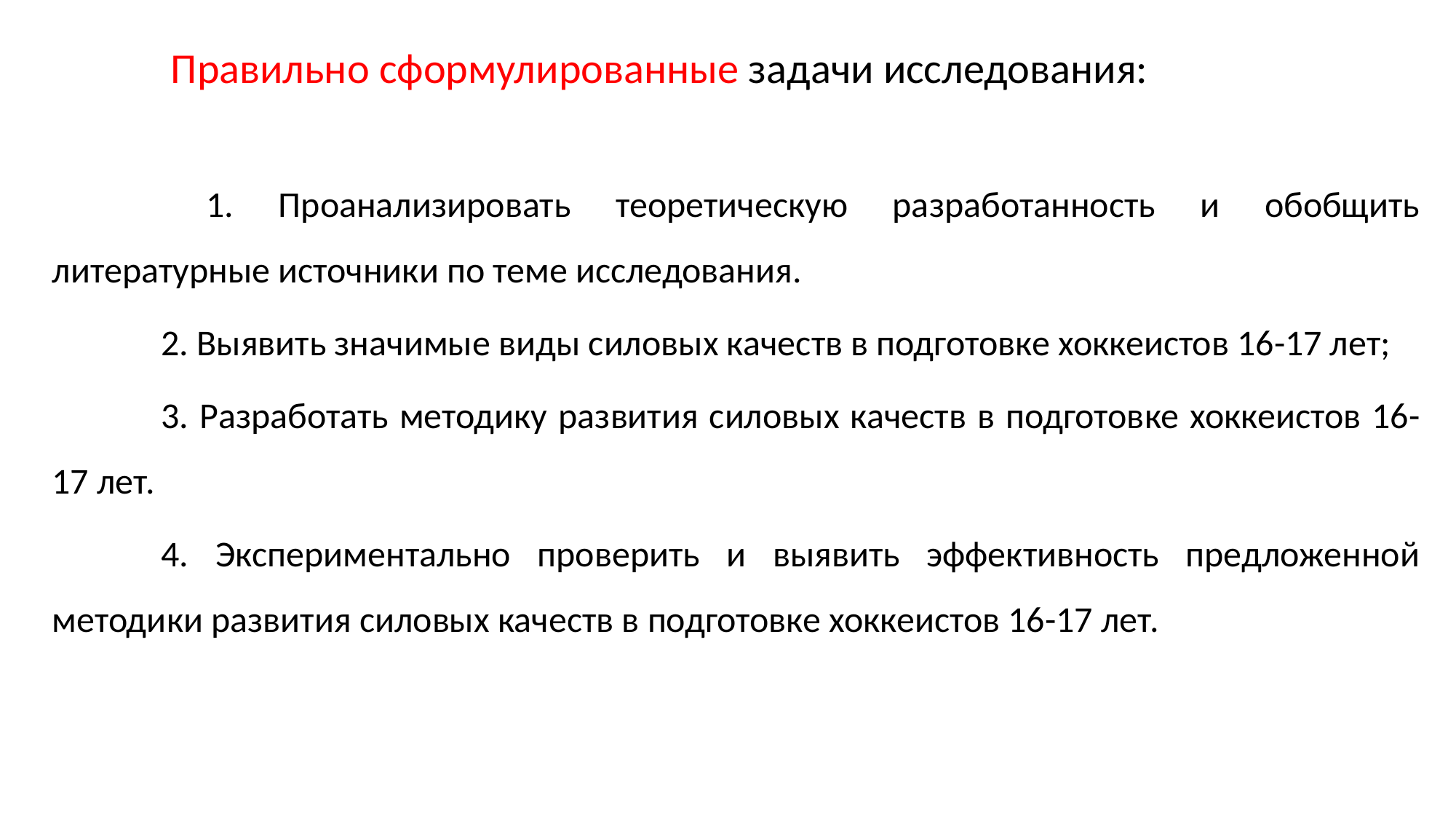

Правильно сформулированные задачи исследования:

	 1. Проанализировать теоретическую разработанность и обобщить литературные источники по теме исследования.
	2. Выявить значимые виды силовых качеств в подготовке хоккеистов 16-17 лет;
	3. Разработать методику развития силовых качеств в подготовке хоккеистов 16-17 лет.
	4. Экспериментально проверить и выявить эффективность предложенной методики развития силовых качеств в подготовке хоккеистов 16-17 лет.

#